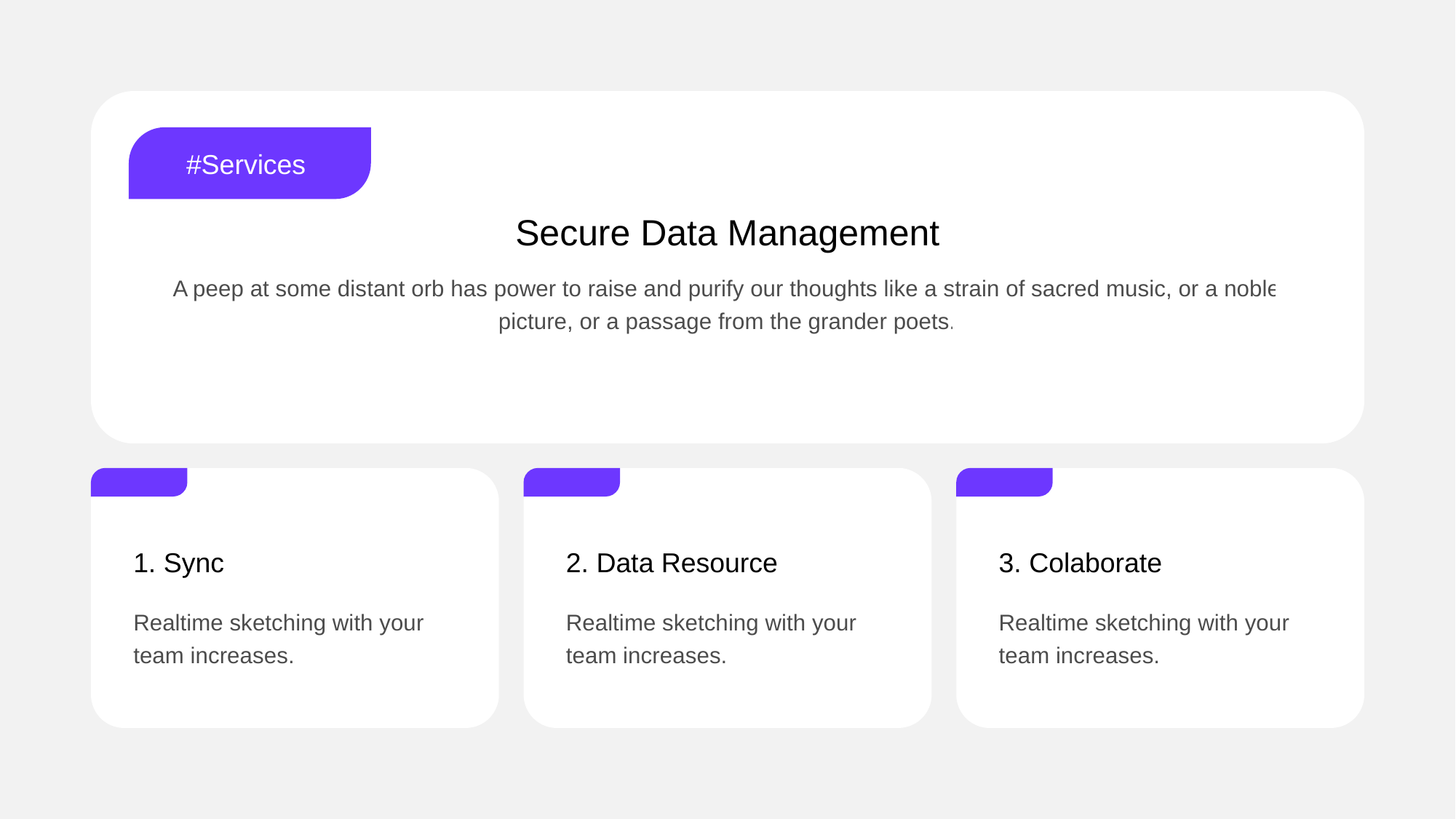

Secure Data Management
A peep at some distant orb has power to raise and purify our thoughts like a strain of sacred music, or a noble picture, or a passage from the grander poets.
#Services
1. Sync
Realtime sketching with your team increases.

2. Data Resource
Realtime sketching with your team increases.

3. Colaborate
Realtime sketching with your team increases.